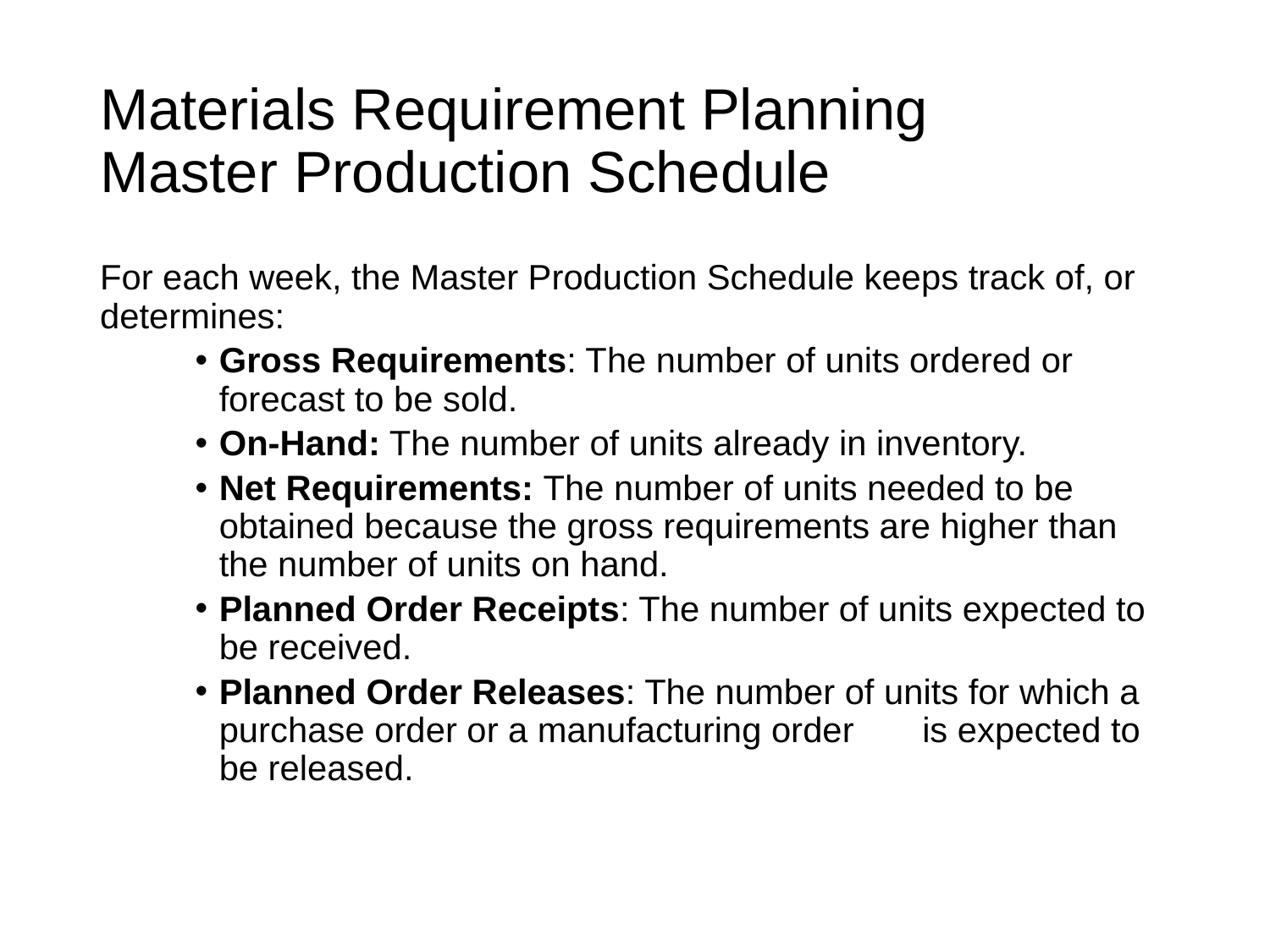

# Materials Requirement Planning Master Production Schedule
For each week, the Master Production Schedule keeps track of, or determines:
Gross Requirements: The number of units ordered or forecast to be sold.
On-Hand: The number of units already in inventory.
Net Requirements: The number of units needed to be obtained because the gross requirements are higher than the number of units on hand.
Planned Order Receipts: The number of units expected to be received.
Planned Order Releases: The number of units for which a purchase order or a manufacturing order       is expected to be released.